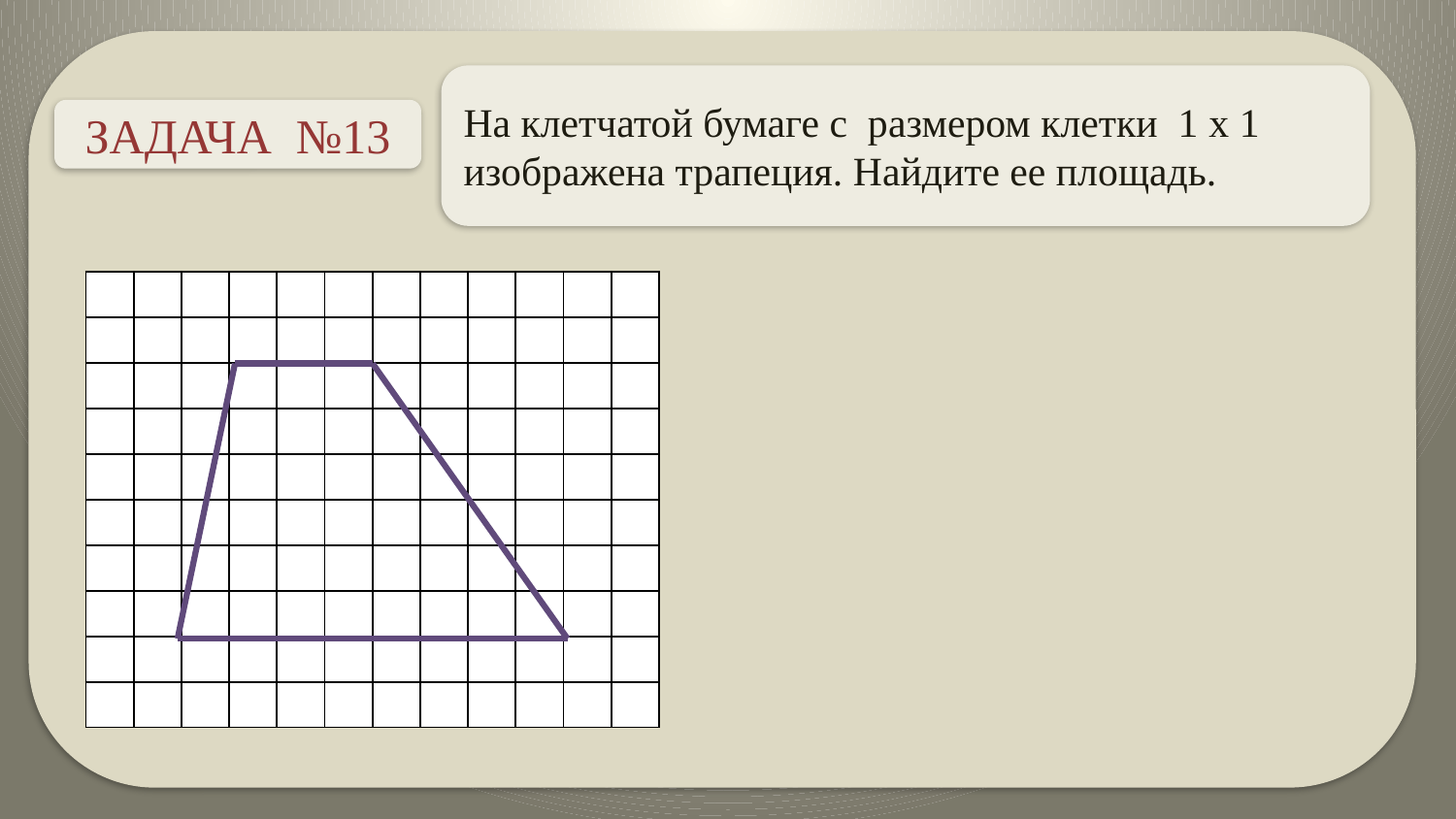

На клетчатой бумаге с  размером клетки  1 x 1 изображена трапеция. Найдите ее площадь.
ЗАДАЧА  №13
|  |  |  |  |  |  |  |  |  |  |  |  |
| --- | --- | --- | --- | --- | --- | --- | --- | --- | --- | --- | --- |
|  |  |  |  |  |  |  |  |  |  |  |  |
|  |  |  |  |  |  |  |  |  |  |  |  |
|  |  |  |  |  |  |  |  |  |  |  |  |
|  |  |  |  |  |  |  |  |  |  |  |  |
|  |  |  |  |  |  |  |  |  |  |  |  |
|  |  |  |  |  |  |  |  |  |  |  |  |
|  |  |  |  |  |  |  |  |  |  |  |  |
|  |  |  |  |  |  |  |  |  |  |  |  |
|  |  |  |  |  |  |  |  |  |  |  |  |